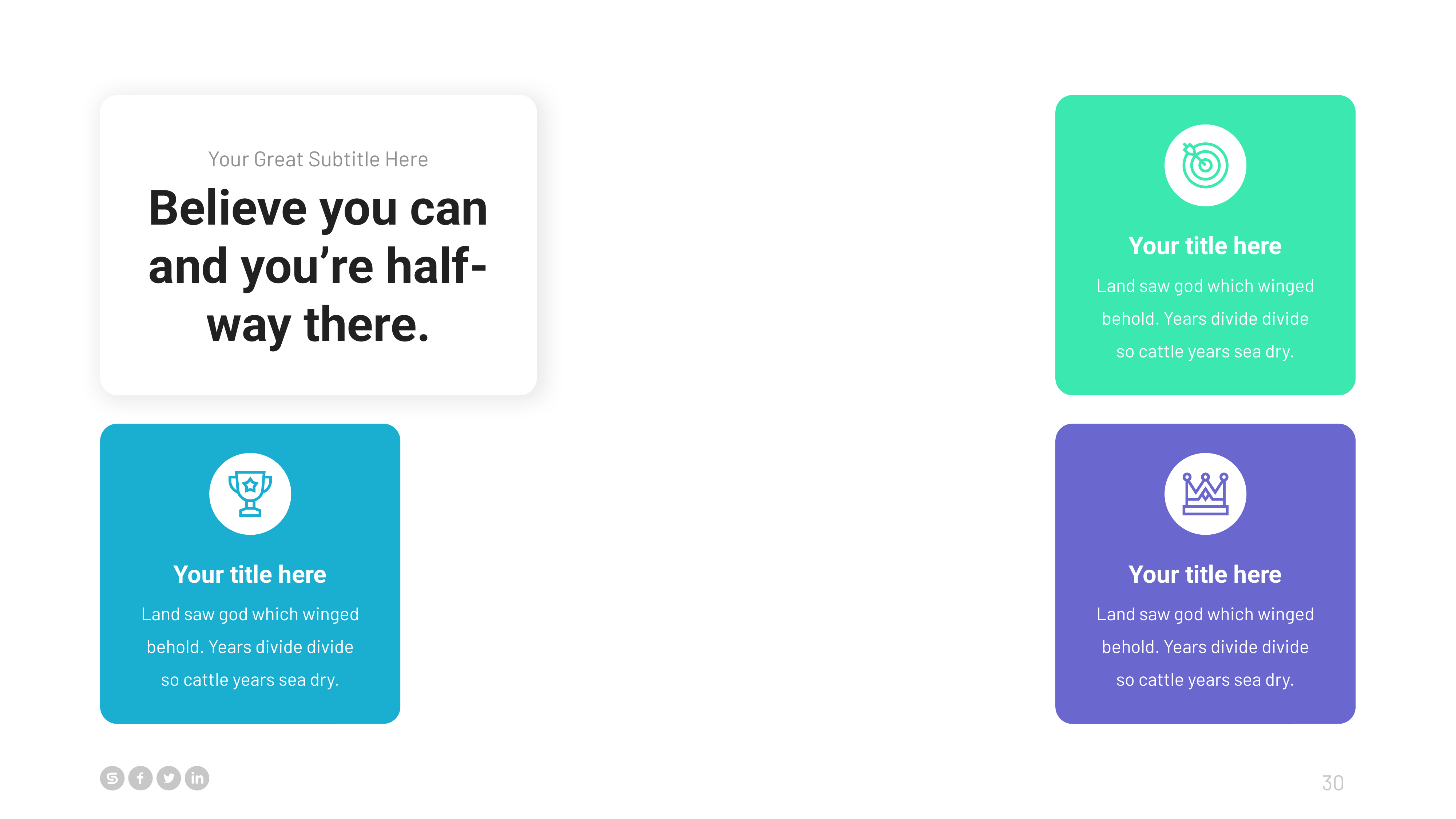

Your Great Subtitle Here
Believe you can and you’re half- way there.
Your title here
Land saw god which winged behold. Years divide divide so cattle years sea dry.

Your title here
Land saw god which winged behold. Years divide divide so cattle years sea dry.
Your title here
Land saw god which winged behold. Years divide divide so cattle years sea dry.